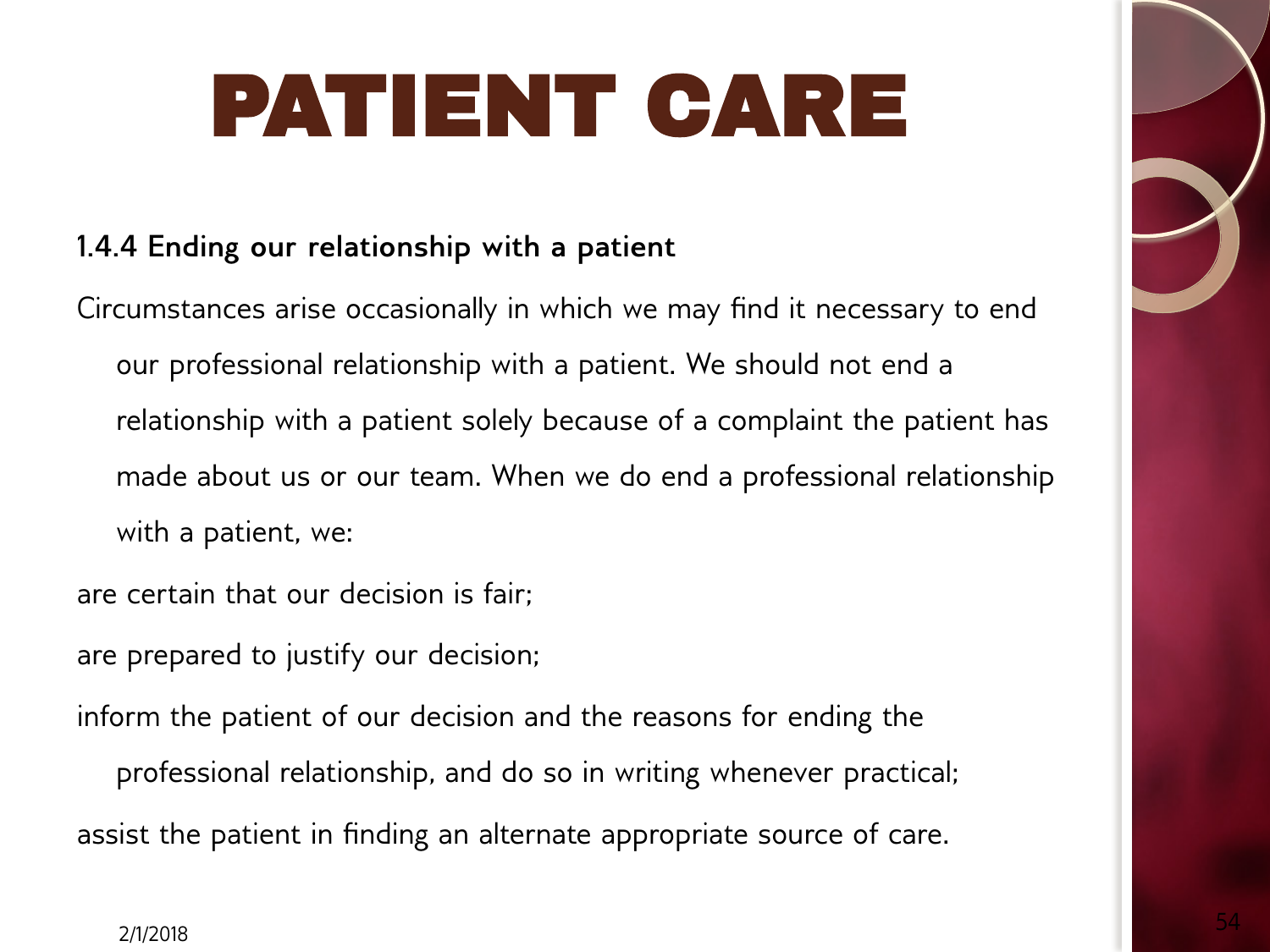

# PATIENT CARE
1.4.4 Ending our relationship with a patient
Circumstances arise occasionally in which we may find it necessary to end our professional relationship with a patient. We should not end a relationship with a patient solely because of a complaint the patient has made about us or our team. When we do end a professional relationship with a patient, we:
are certain that our decision is fair;
are prepared to justify our decision;
inform the patient of our decision and the reasons for ending the professional relationship, and do so in writing whenever practical;
assist the patient in finding an alternate appropriate source of care.
54
2/1/2018